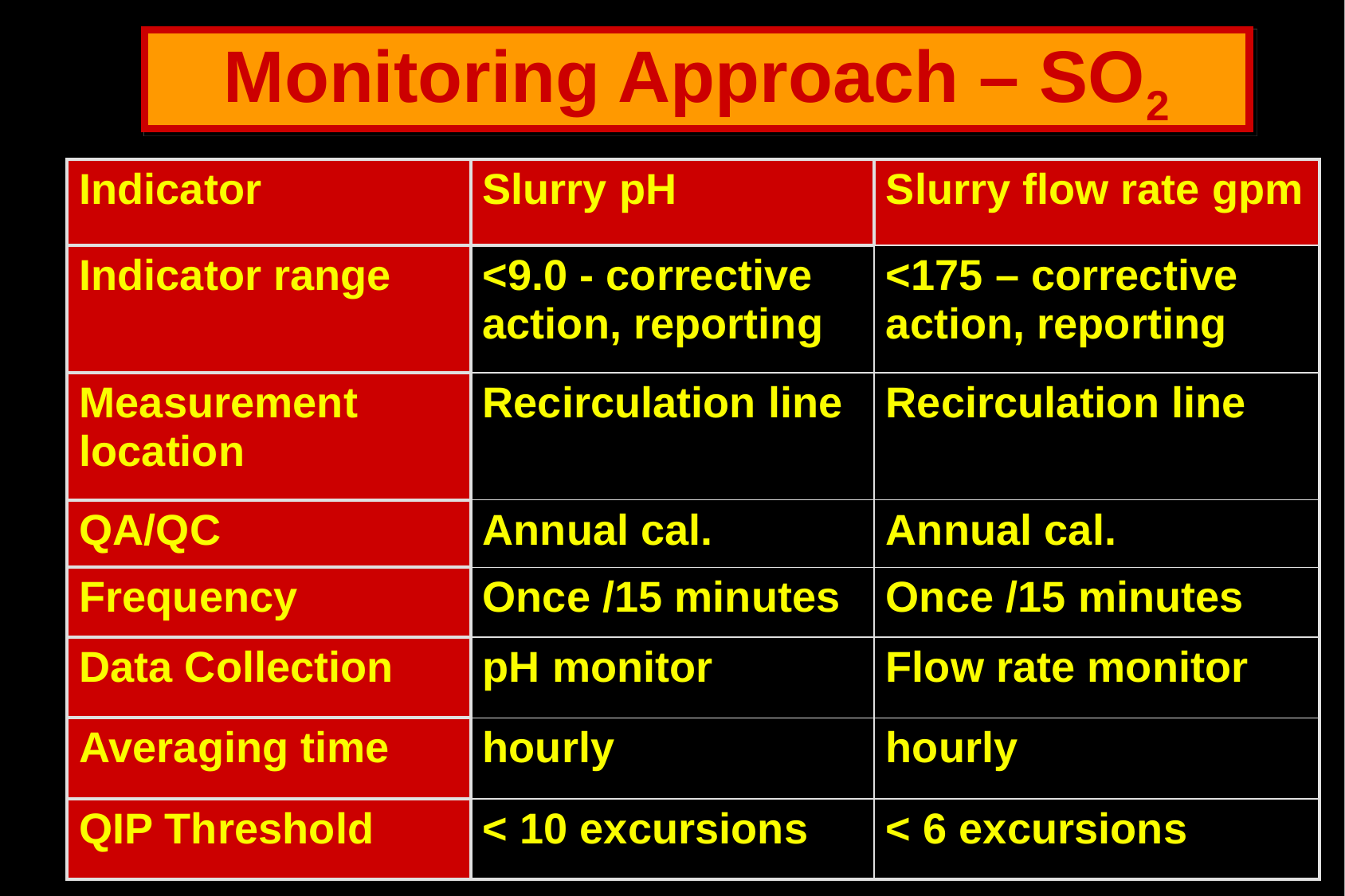

# Monitoring Approach – SO2
| Indicator | Slurry pH | Slurry flow rate gpm |
| --- | --- | --- |
| Indicator range | <9.0 - corrective action, reporting | <175 – corrective action, reporting |
| Measurement location | Recirculation line | Recirculation line |
| QA/QC | Annual cal. | Annual cal. |
| Frequency | Once /15 minutes | Once /15 minutes |
| Data Collection | pH monitor | Flow rate monitor |
| Averaging time | hourly | hourly |
| QIP Threshold | < 10 excursions | < 6 excursions |